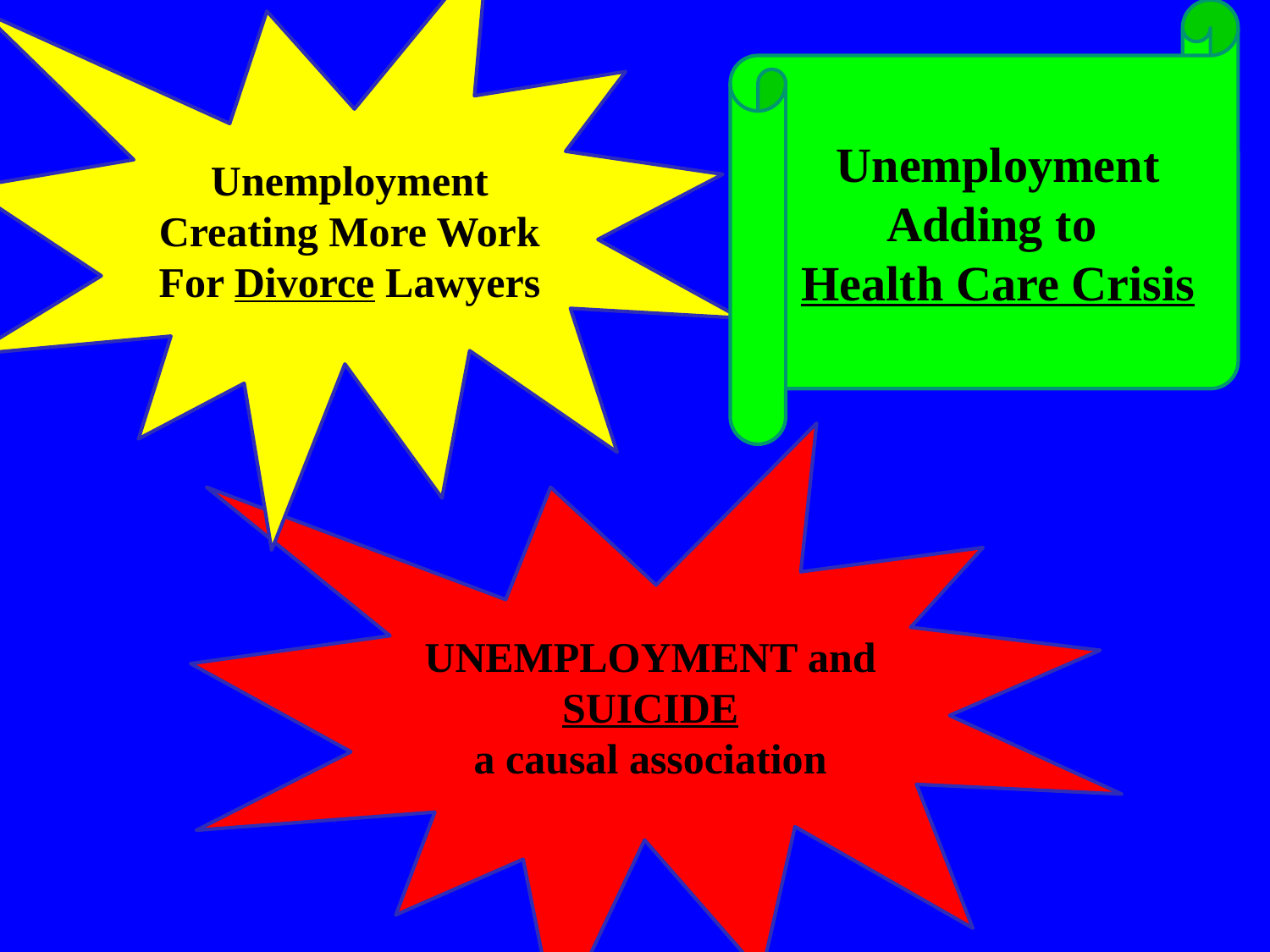

Unemployment Adding to
Health Care Crisis
Unemployment Creating More Work For Divorce Lawyers
UNEMPLOYMENT and SUICIDE
a causal association